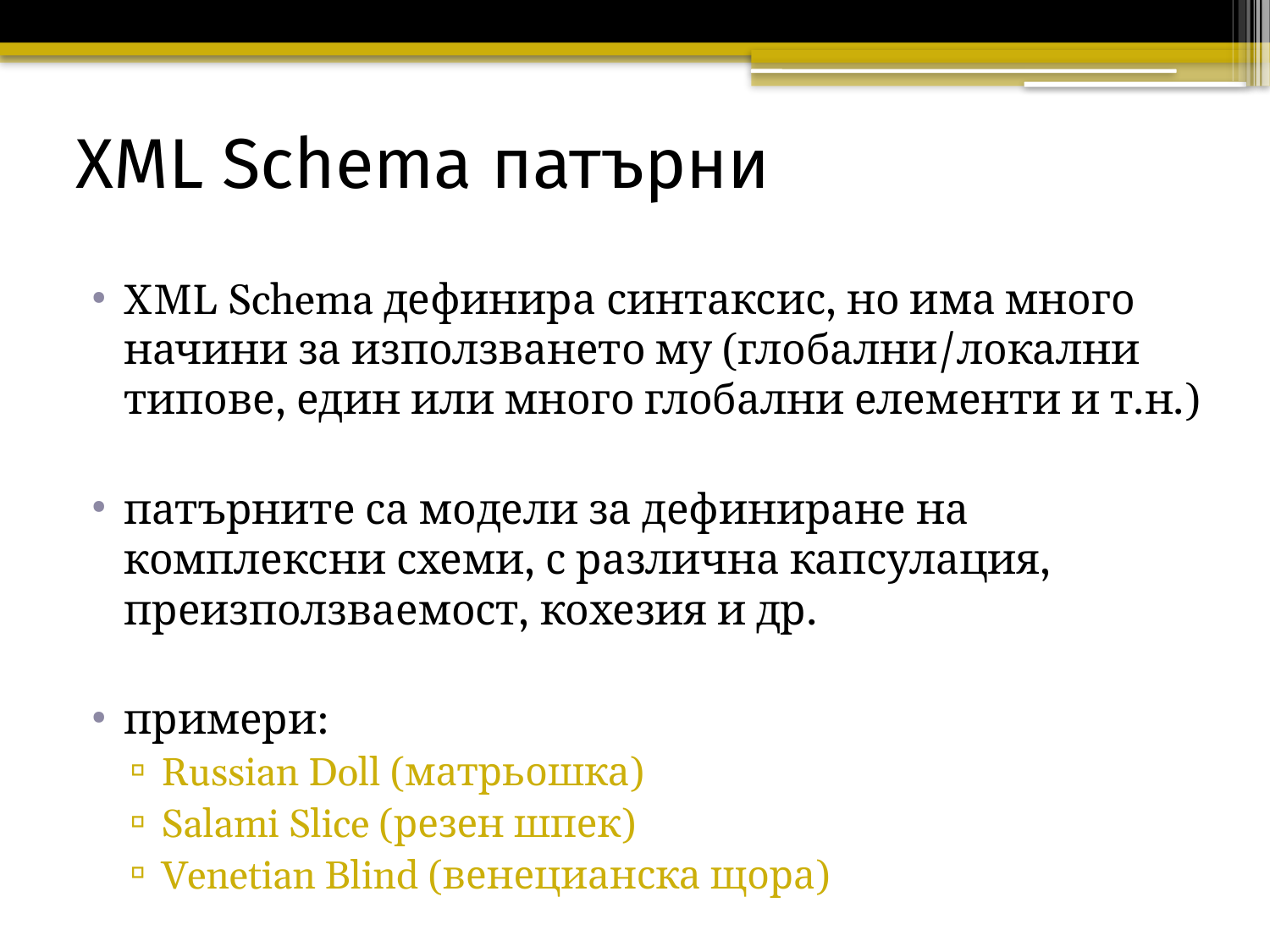

# XML Schema патърни
XML Schema дефинира синтаксис, но има много начини за използването му (глобални/локални типове, един или много глобални елементи и т.н.)

патърните са модели за дефиниране на комплексни схеми, с различна капсулация, преизползваемост, кохезия и др.

примери:
Russian Doll (матрьошка)
Salami Slice (резен шпек)
Venetian Blind (венецианска щора)